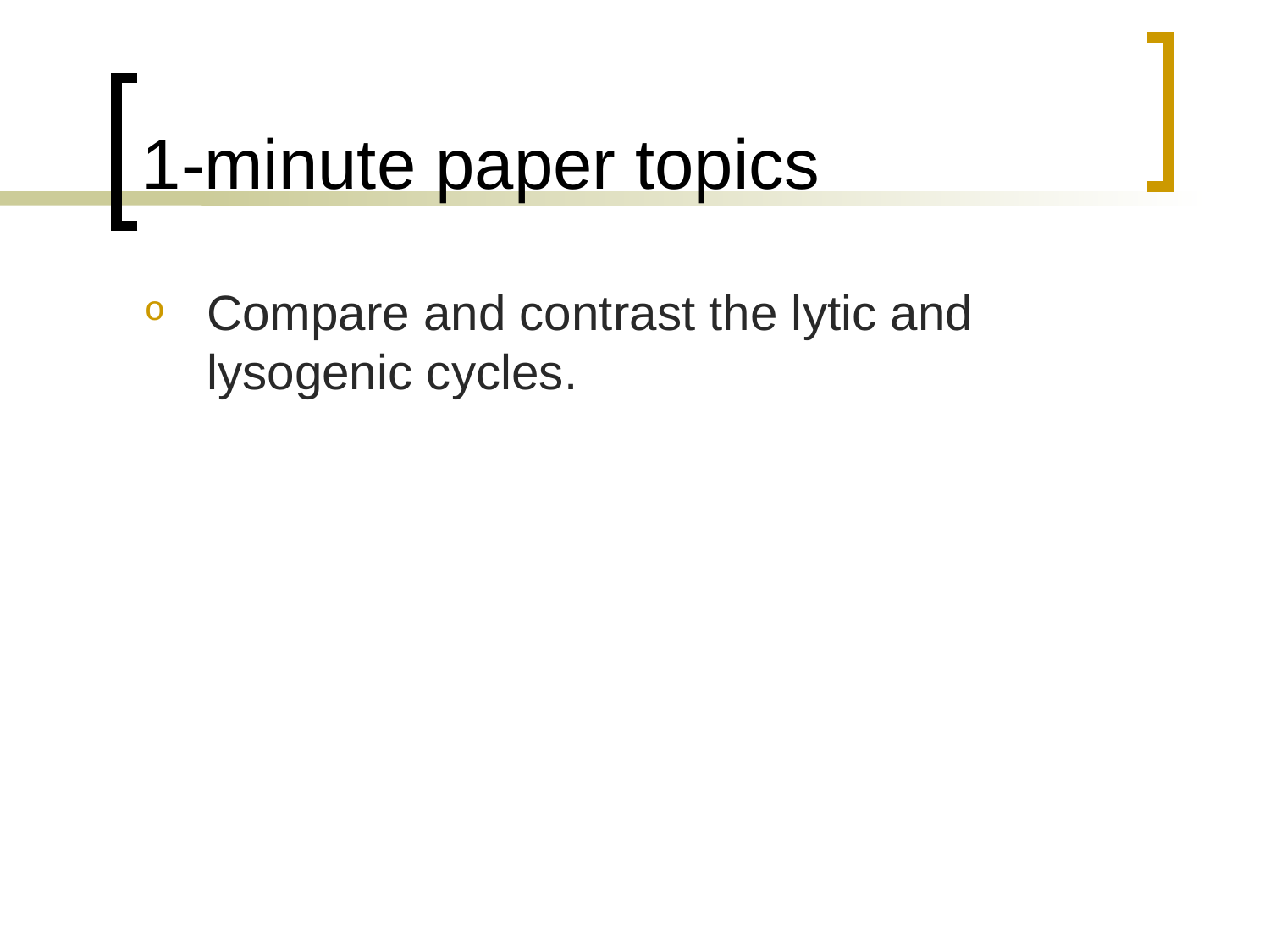

# 1-minute paper topics
Compare and contrast the lytic and lysogenic cycles.